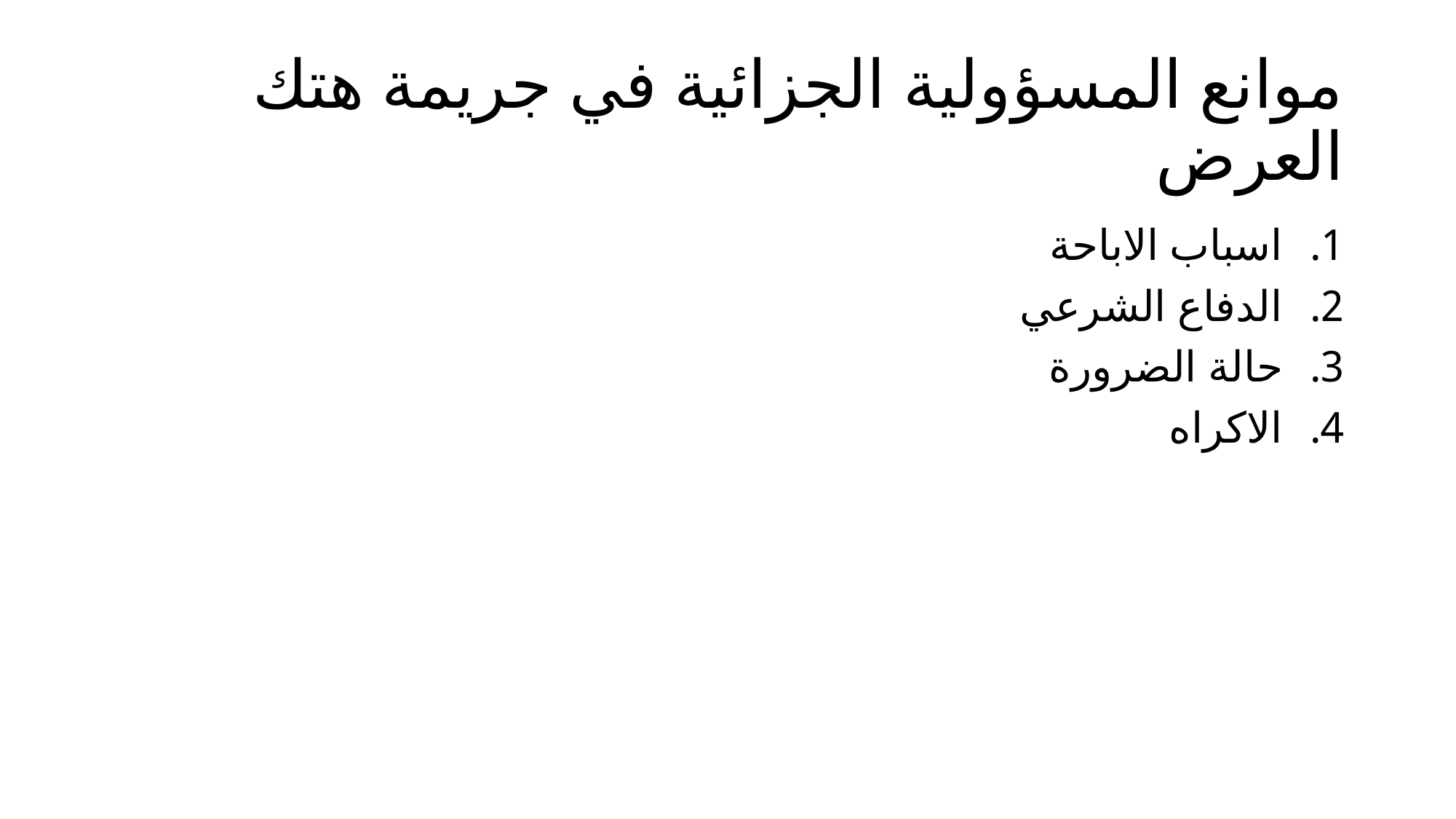

# موانع المسؤولية الجزائية في جريمة هتك العرض
اسباب الاباحة
الدفاع الشرعي
حالة الضرورة
الاكراه